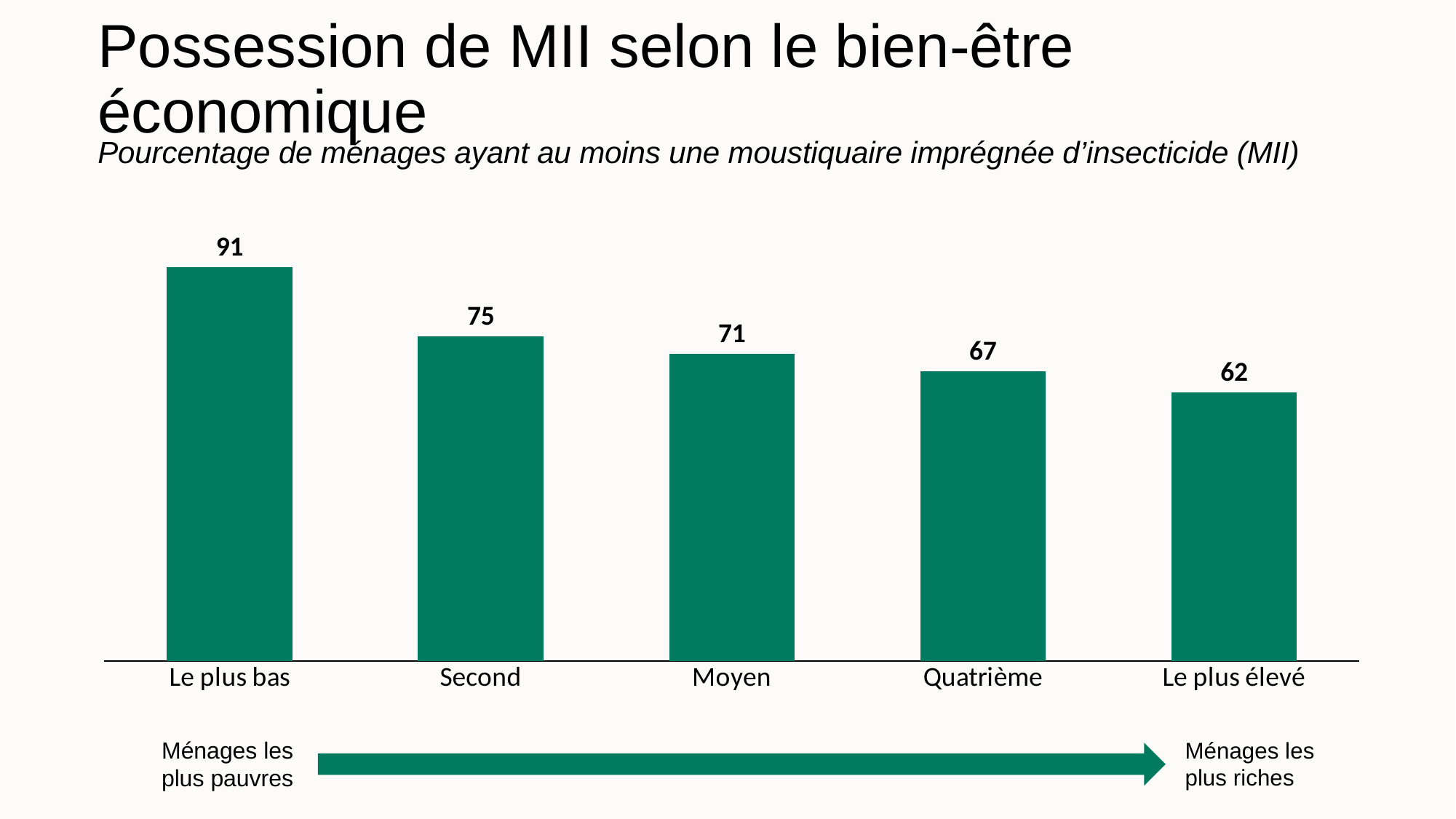

# Possession de MII selon le bien-être économique
Pourcentage de ménages ayant au moins une moustiquaire imprégnée d’insecticide (MII)

### Chart

| Category | Series 1 |
|---|---|
| Le plus bas | 91.0 |
| Second | 75.0 |
| Moyen | 71.0 |
| Quatrième | 67.0 |
| Le plus élevé | 62.0 |
Ménages les
plus pauvres
Ménages les plus riches